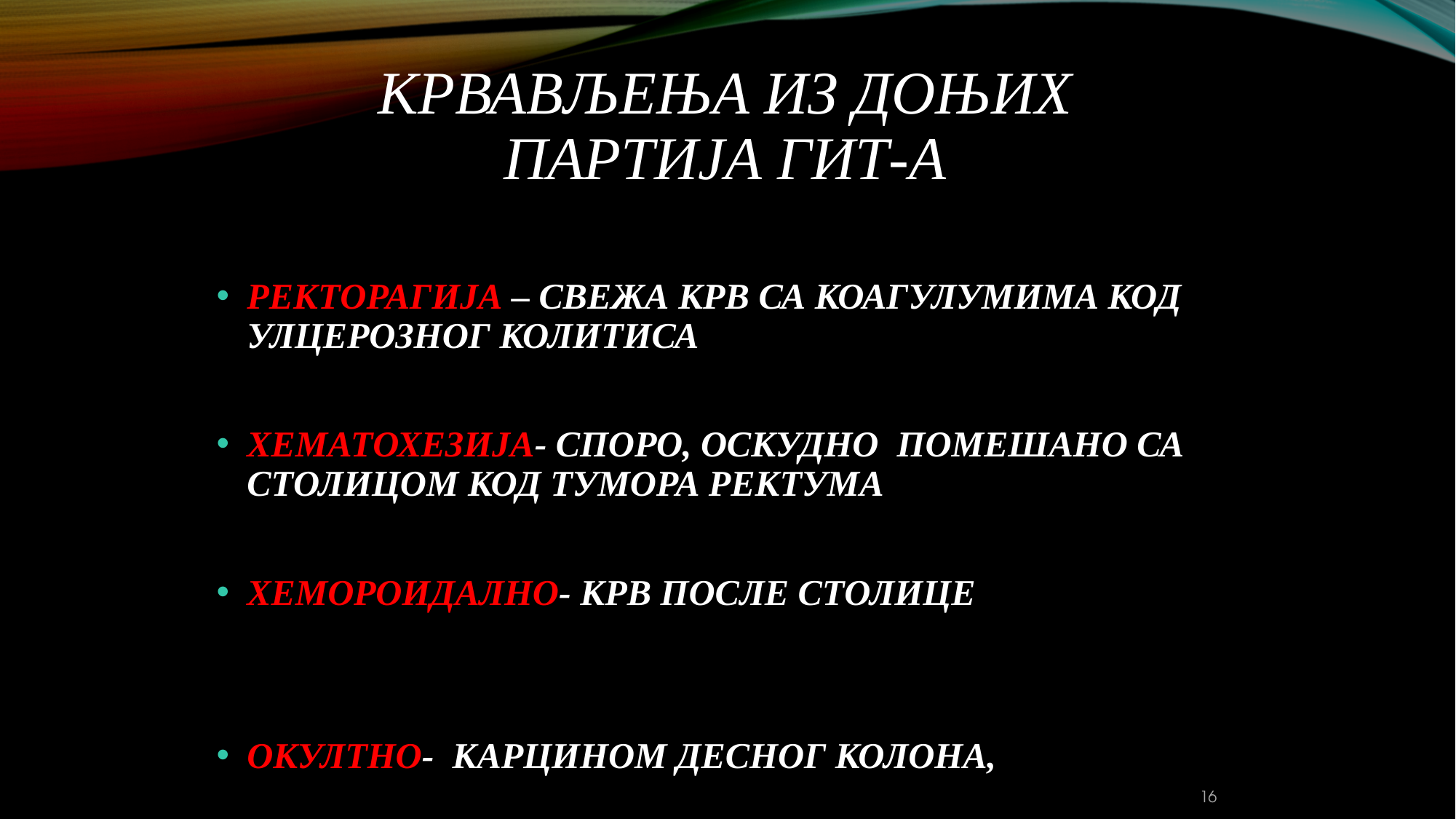

# КРВАВЉЕЊА ИЗ ДОЊИХ ПАРТИЈА ГИТ-а
РЕКТОРАГИЈА – СВЕЖА КРВ СА КОАГУЛУМИМА КОД УЛЦЕРОЗНОГ КОЛИТИСА

ХЕМАТОХЕЗИЈА- СПОРО, ОСКУДНО  ПОМЕШАНО СА СТОЛИЦОМ КОД ТУМОРА РЕКТУМА

ХЕМОРОИДАЛНО- КРВ ПОСЛЕ СТОЛИЦЕ

ОКУЛТНО-  КАРЦИНОМ ДЕСНOГ КОЛОНА,
16